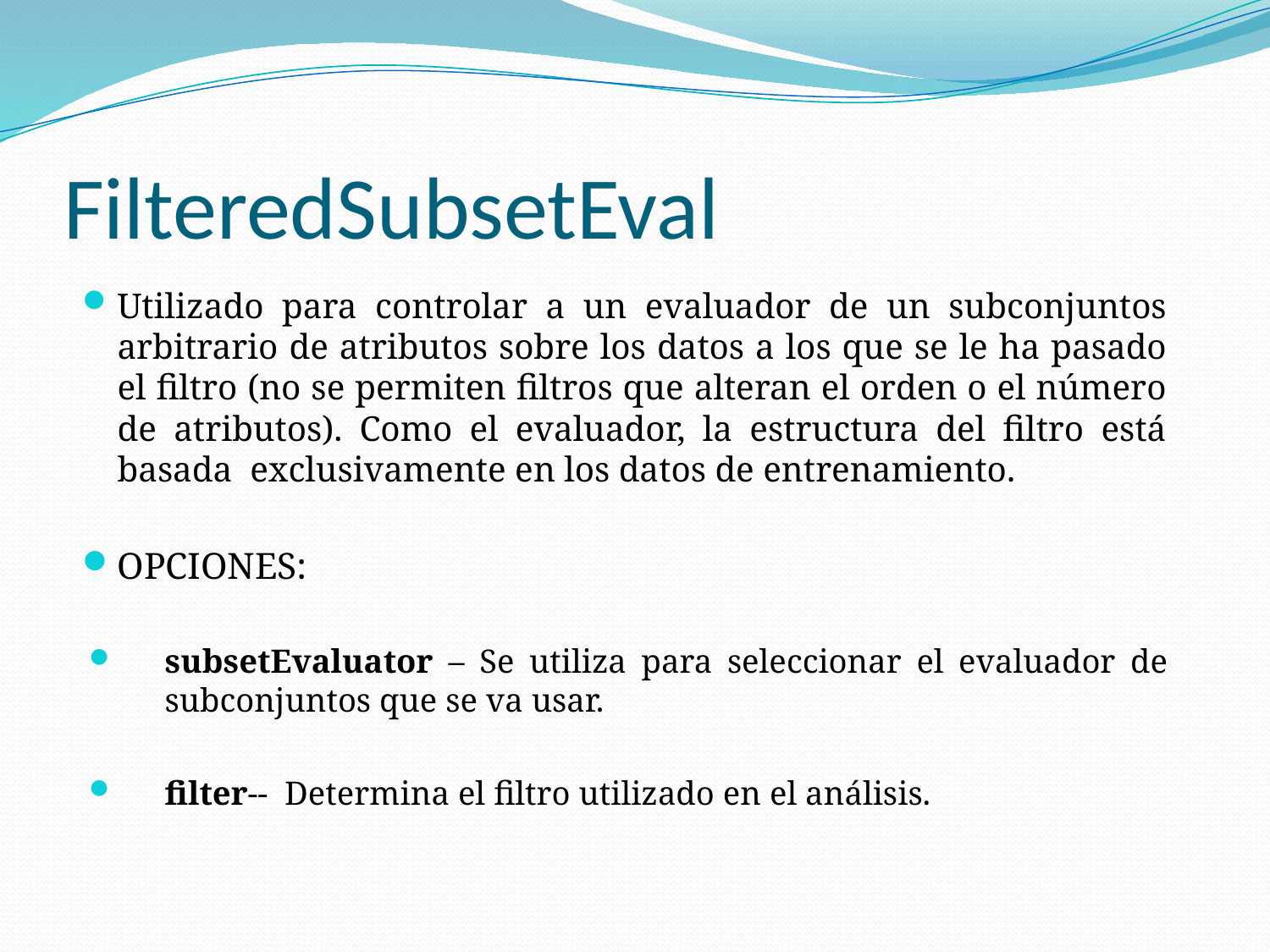

# FilteredSubsetEval
Utilizado para controlar a un evaluador de un subconjuntos arbitrario de atributos sobre los datos a los que se le ha pasado el filtro (no se permiten filtros que alteran el orden o el número de atributos). Como el evaluador, la estructura del filtro está basada  exclusivamente en los datos de entrenamiento.

OPCIONES:

subsetEvaluator – Se utiliza para seleccionar el evaluador de subconjuntos que se va usar.

filter--  Determina el filtro utilizado en el análisis.